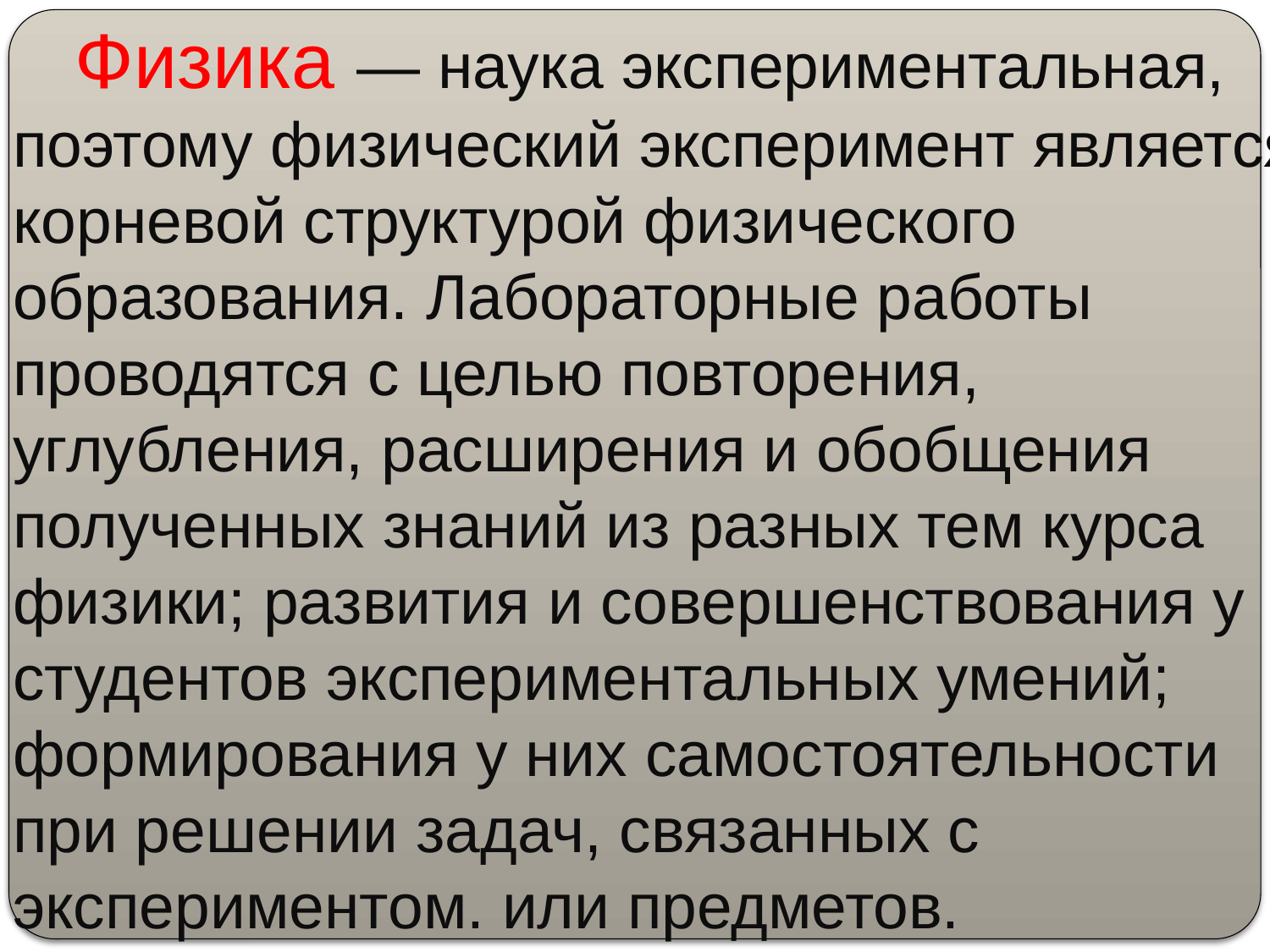

Физика — наука экспериментальная, поэтому физический эксперимент является корневой структурой физического образования. Лабораторные работы проводятся с целью повторения, углубления, расширения и обобщения полученных знаний из разных тем курса физики; развития и совершенствования у студентов экспериментальных умений; формирования у них самостоятельности при решении задач, связанных с экспериментом. или предметов.